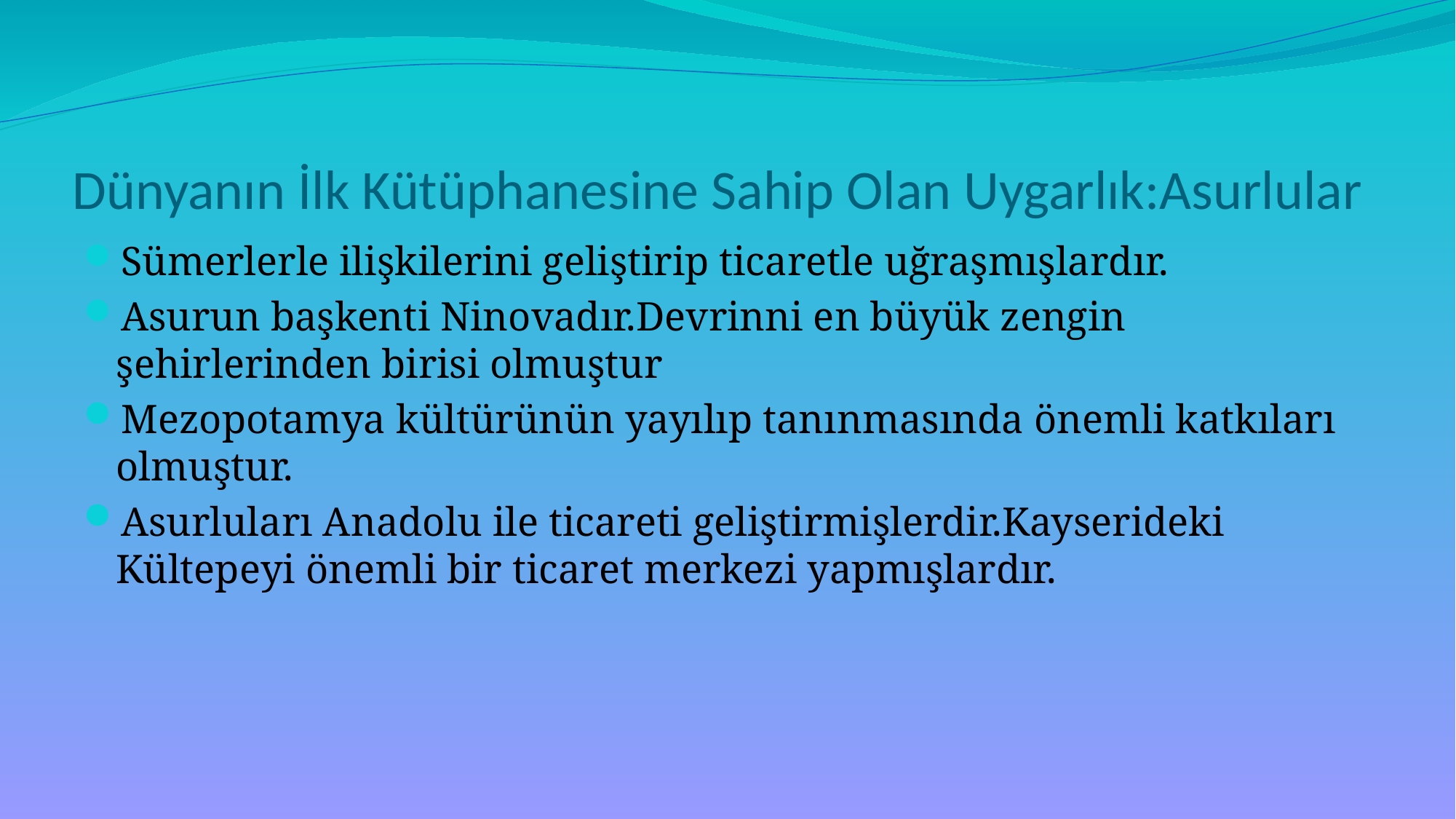

# Dünyanın İlk Kütüphanesine Sahip Olan Uygarlık:Asurlular
Sümerlerle ilişkilerini geliştirip ticaretle uğraşmışlardır.
Asurun başkenti Ninovadır.Devrinni en büyük zengin şehirlerinden birisi olmuştur
Mezopotamya kültürünün yayılıp tanınmasında önemli katkıları olmuştur.
Asurluları Anadolu ile ticareti geliştirmişlerdir.Kayserideki Kültepeyi önemli bir ticaret merkezi yapmışlardır.